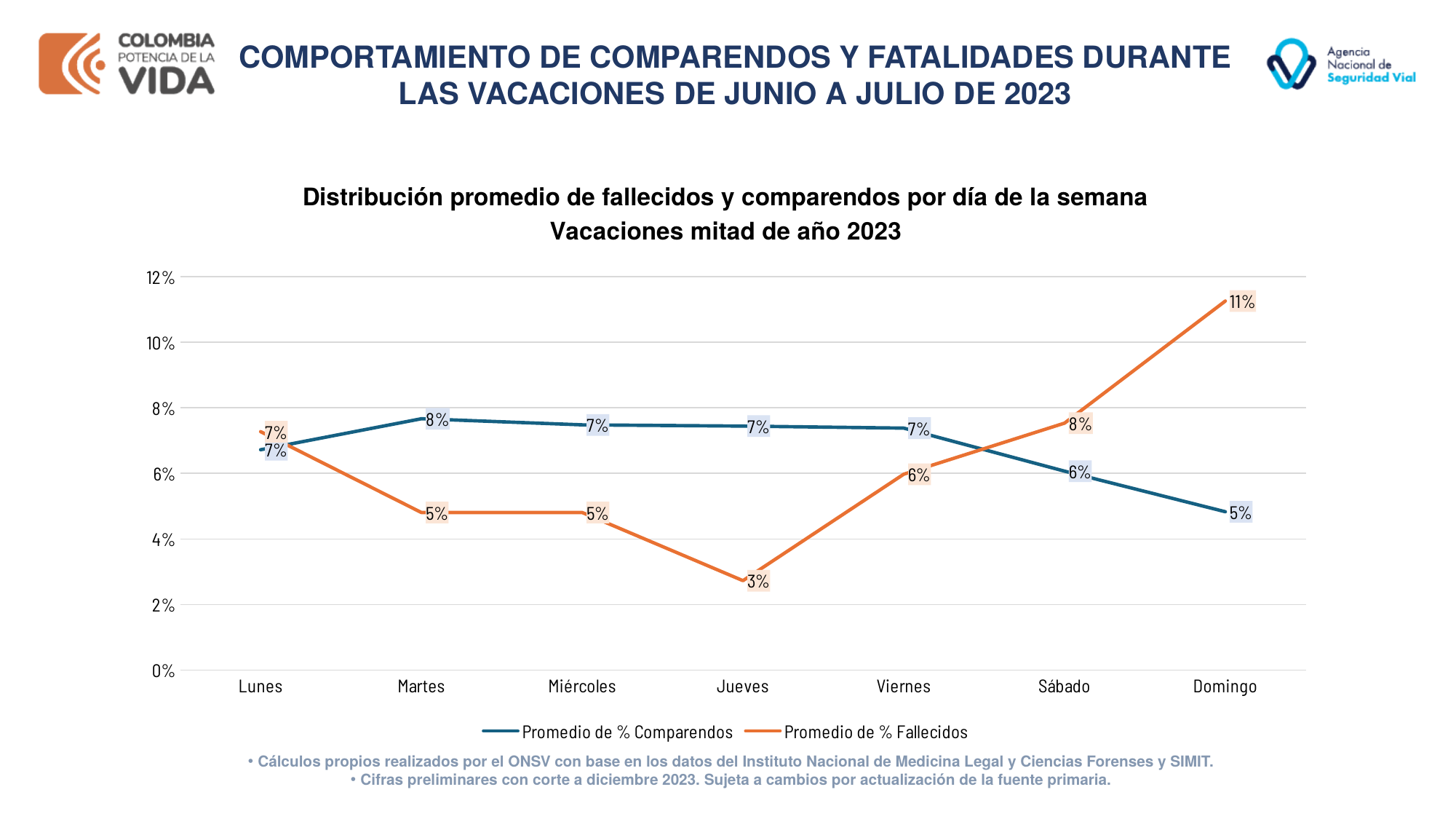

COMPORTAMIENTO DE COMPARENDOS Y FATALIDADES DURANTE LAS VACACIONES DE JUNIO A JULIO DE 2023

### Chart: Distribución promedio de fallecidos y comparendos por día de la semana
Vacaciones mitad de año 2023

| Category | Promedio de % Comparendos | Promedio de % Fallecidos |
|---|---|---|
| Lunes | 0.06720671187065735 | 0.07272727272727272 |
| Martes | 0.07666518594262055 | 0.048051948051948054 |
| Miércoles | 0.07479821642597917 | 0.048051948051948054 |
| Jueves | 0.0744168601386293 | 0.02727272727272727 |
| Viernes | 0.07380082305906413 | 0.05974025974025974 |
| Sábado | 0.060667080151872 | 0.07532467532467532 |
| Domingo | 0.04829674827411834 | 0.11255411255411256 |
Cálculos propios realizados por el ONSV con base en los datos del Instituto Nacional de Medicina Legal y Ciencias Forenses y SIMIT.
Cifras preliminares con corte a diciembre 2023. Sujeta a cambios por actualización de la fuente primaria.